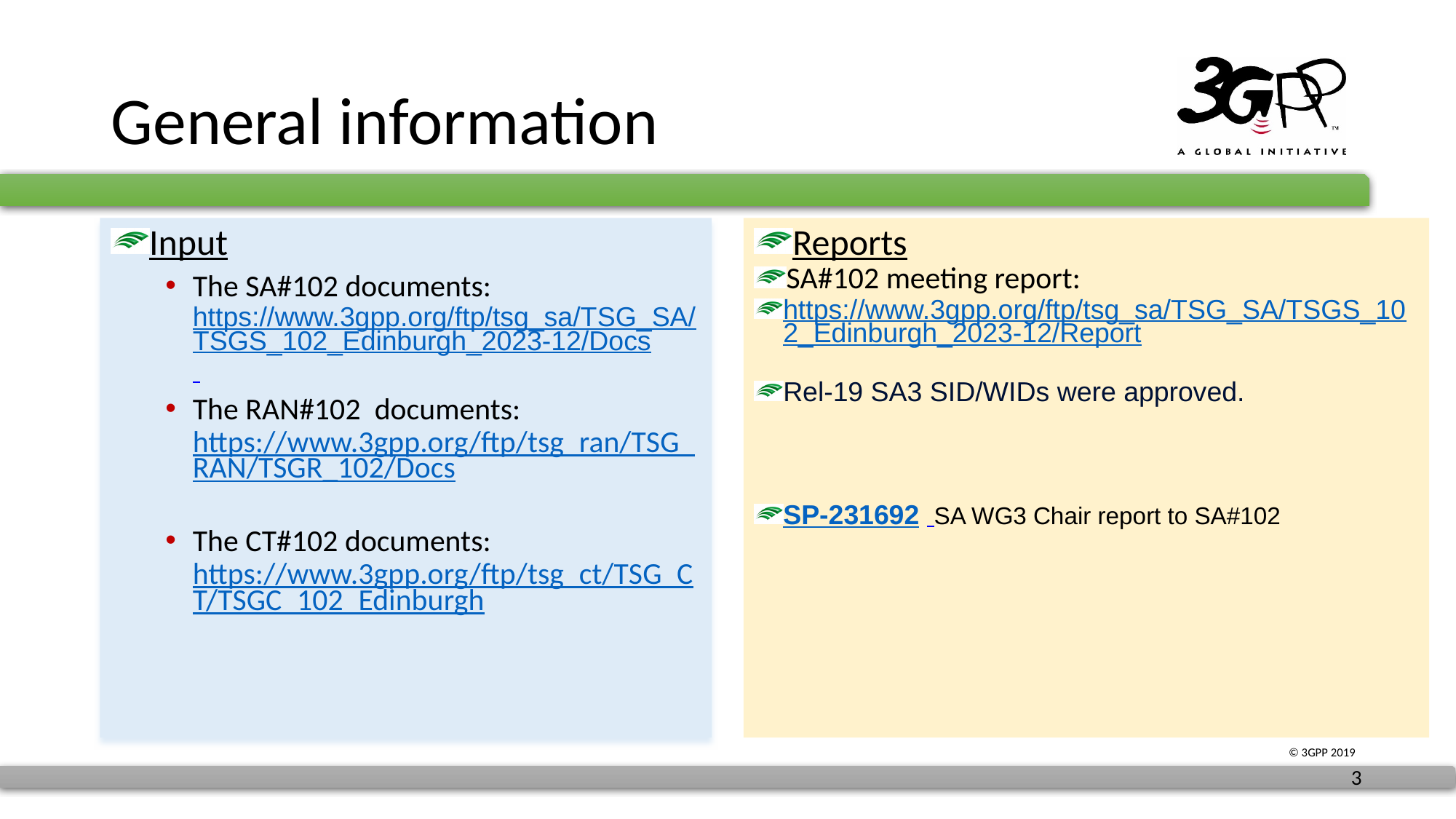

# General information
Input
The SA#102 documents: https://www.3gpp.org/ftp/tsg_sa/TSG_SA/TSGS_102_Edinburgh_2023-12/Docs
The RAN#102  documents: https://www.3gpp.org/ftp/tsg_ran/TSG_RAN/TSGR_102/Docs
The CT#102 documents: https://www.3gpp.org/ftp/tsg_ct/TSG_CT/TSGC_102_Edinburgh
Reports
SA#102 meeting report:
https://www.3gpp.org/ftp/tsg_sa/TSG_SA/TSGS_102_Edinburgh_2023-12/Report

Rel-19 SA3 SID/WIDs were approved.

SP-231692   SA WG3 Chair report to SA#102